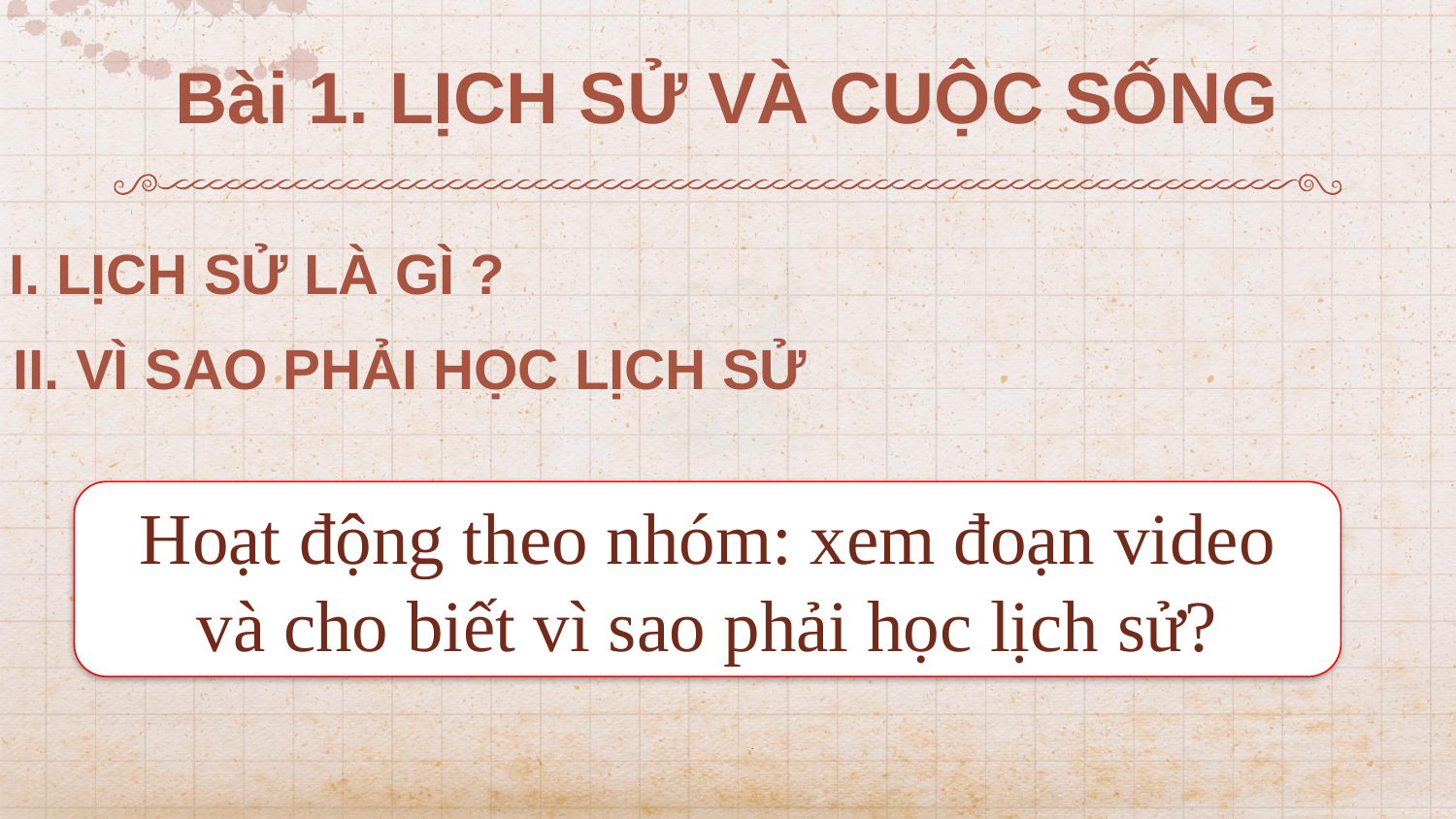

Bài 1. LỊCH SỬ VÀ CUỘC SỐNG
I. LỊCH SỬ LÀ GÌ ?
II. VÌ SAO PHẢI HỌC LỊCH SỬ
Hoạt động theo nhóm: xem đoạn video và cho biết vì sao phải học lịch sử?